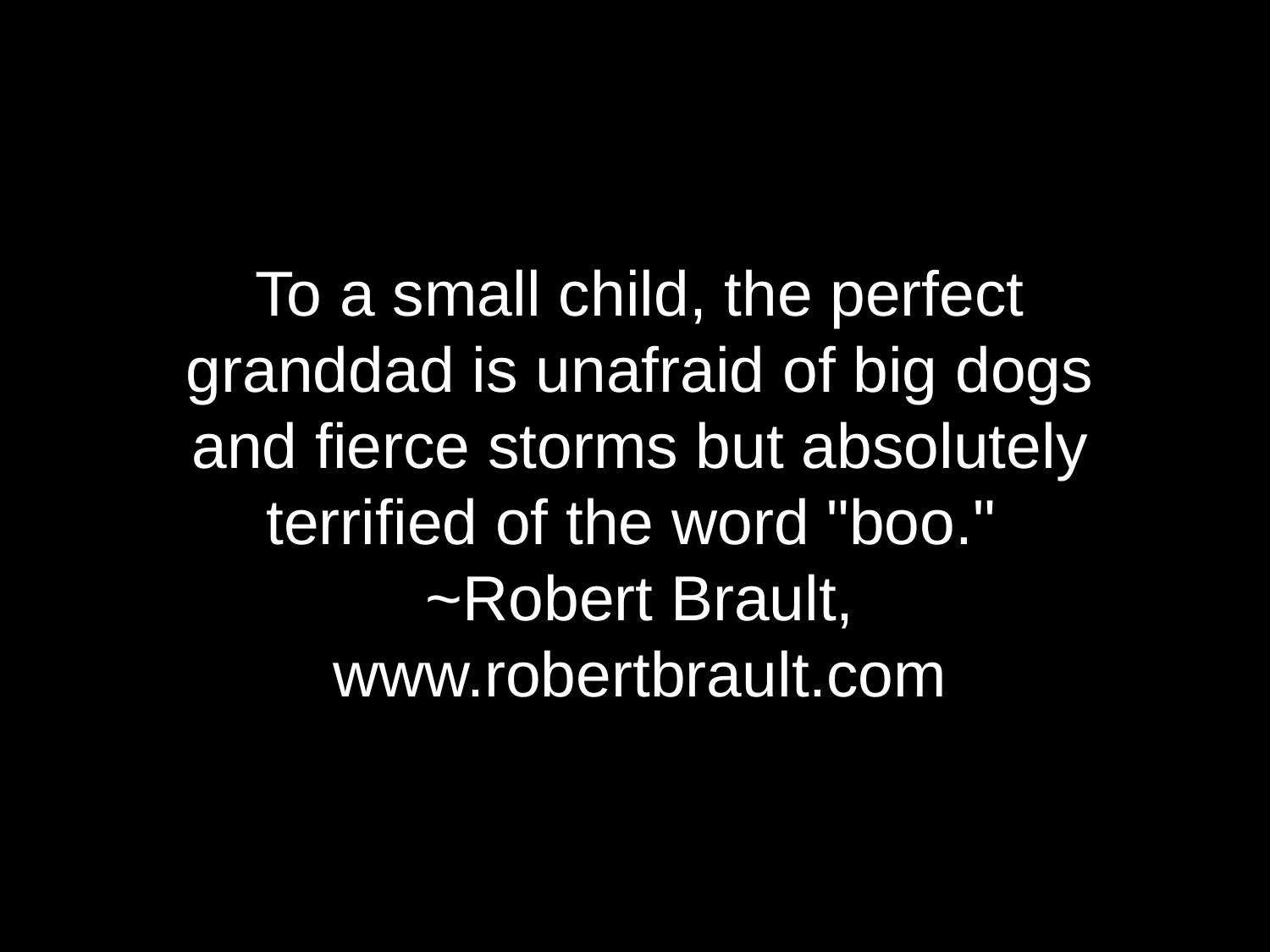

To a small child, the perfect granddad is unafraid of big dogs and fierce storms but absolutely terrified of the word "boo."  ~Robert Brault, www.robertbrault.com